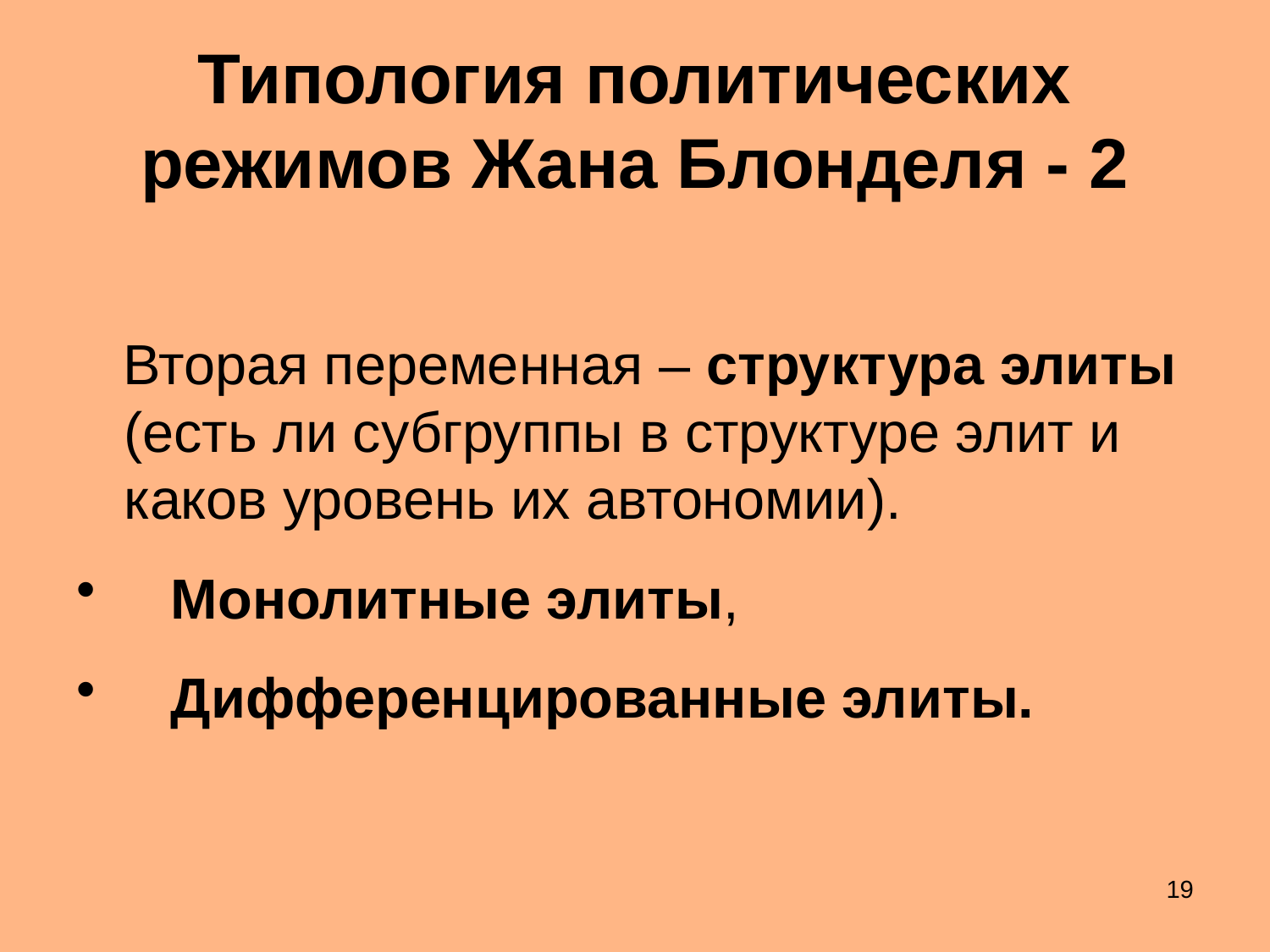

# Типология политических режимов Жана Блонделя - 2

   Вторая переменная – структура элиты (есть ли субгруппы в структуре элит и каков уровень их автономии).
   Монолитные элиты,
   Дифференцированные элиты.
19